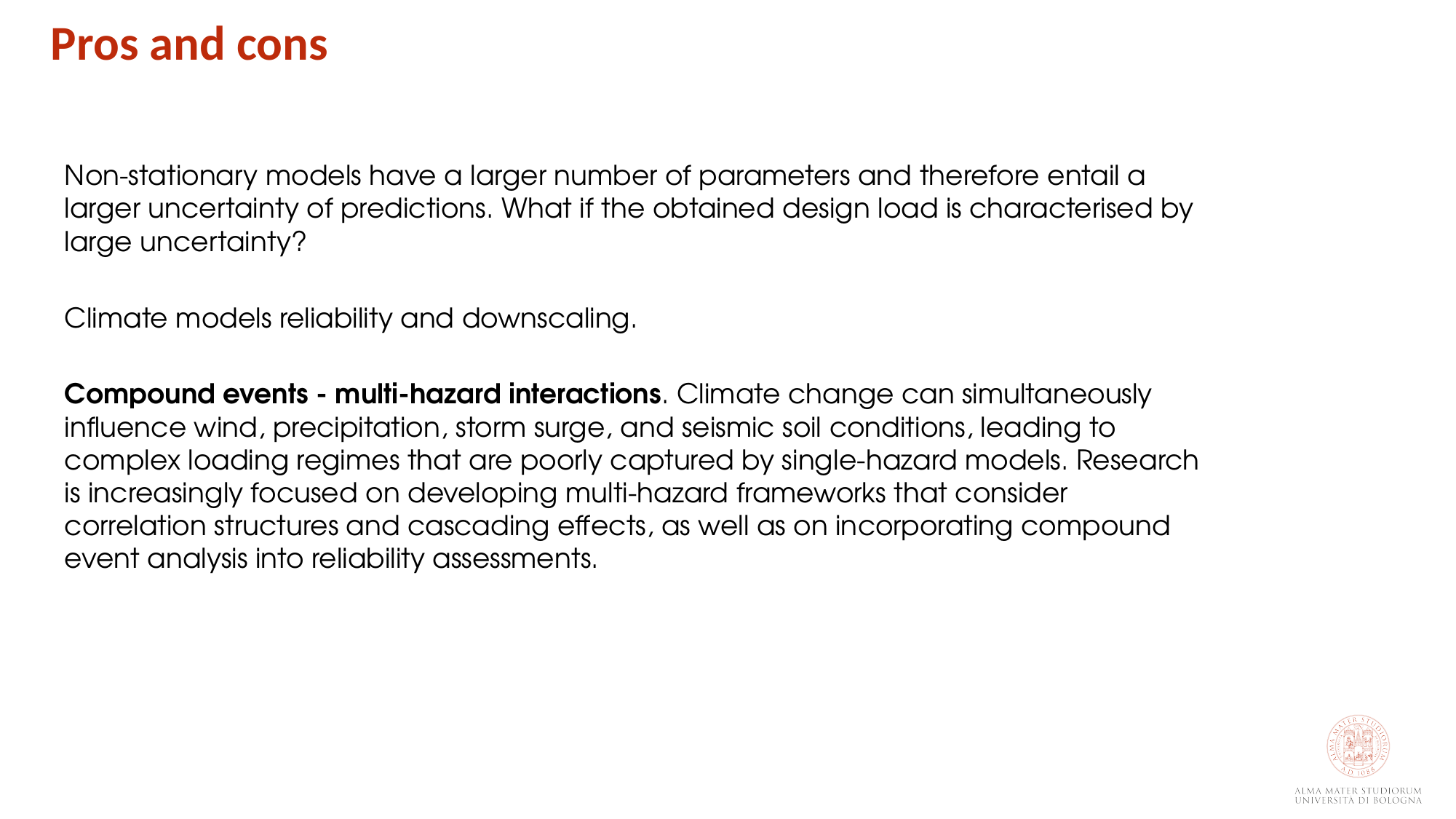

Pros and cons
Non-stationary models have a larger number of parameters and therefore entail a larger uncertainty of predictions. What if the obtained design load is characterised by large uncertainty?

Climate models reliability and downscaling.

Compound events - multi-hazard interactions. Climate change can simultaneously influence wind, precipitation, storm surge, and seismic soil conditions, leading to complex loading regimes that are poorly captured by single-hazard models. Research is increasingly focused on developing multi-hazard frameworks that consider correlation structures and cascading effects, as well as on incorporating compound event analysis into reliability assessments.